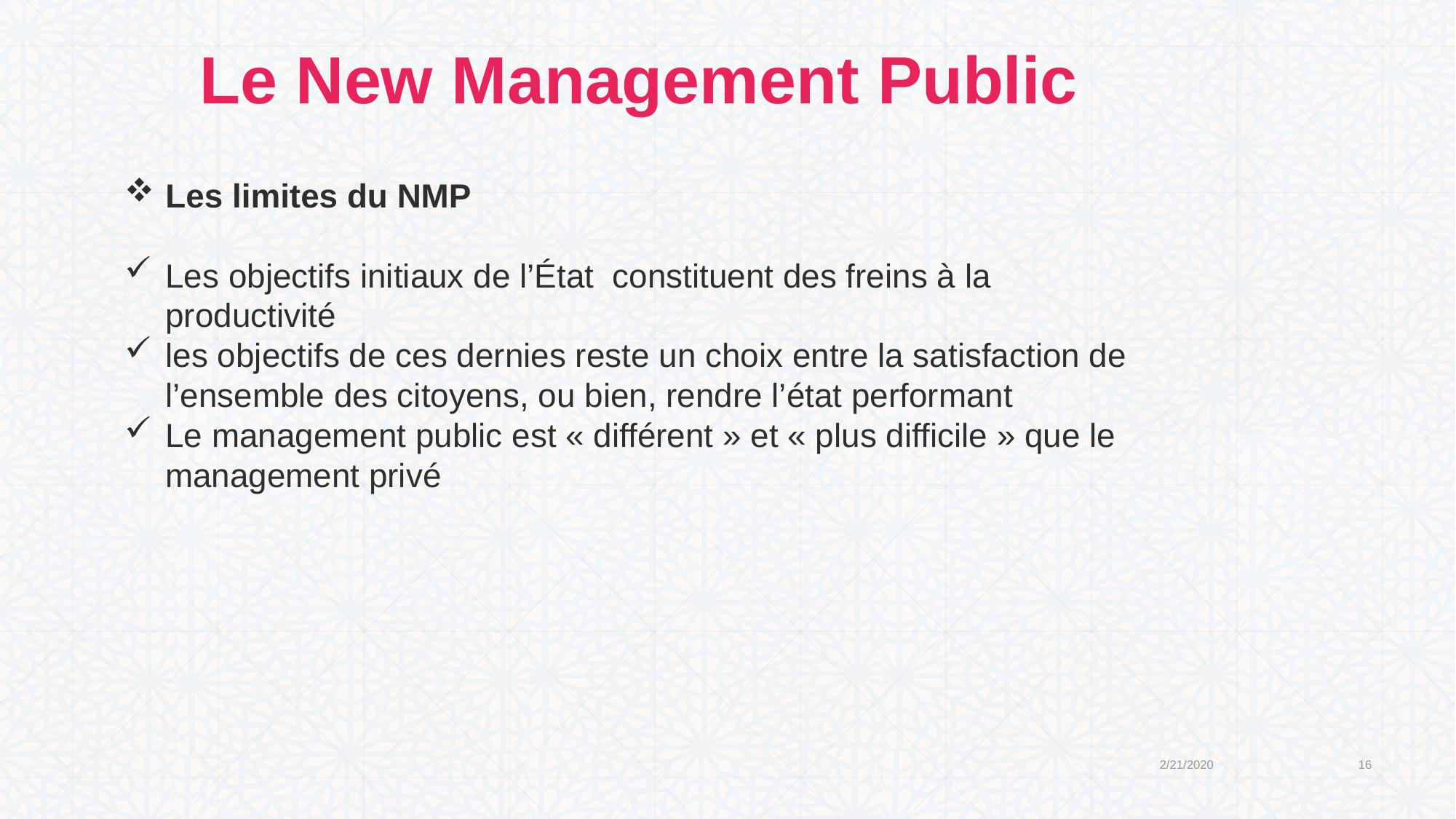

Le New Management Public
Les limites du NMP

Les objectifs initiaux de l’État  constituent des freins à la productivité
les objectifs de ces dernies reste un choix entre la satisfaction de l’ensemble des citoyens, ou bien, rendre l’état performant
Le management public est « différent » et « plus difficile » que le management privé

2/21/2020
16